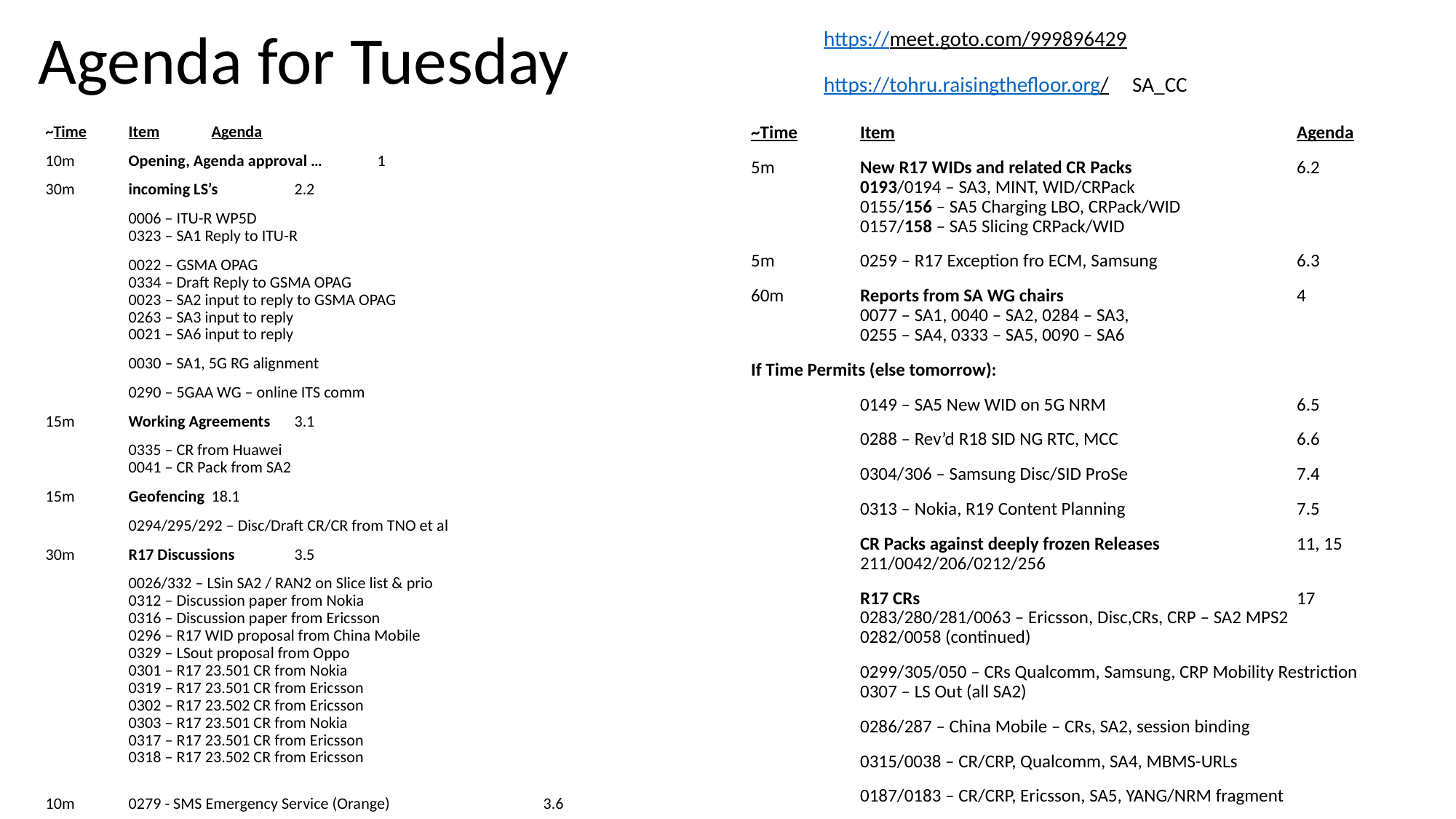

# Agenda for Tuesday
https://meet.goto.com/999896429
https://tohru.raisingthefloor.org/     SA_CC
~Time	Item				Agenda
10m	Opening, Agenda approval …	1
30m	incoming LS’s				2.2
	0006 – ITU-R WP5D
	0323 – SA1 Reply to ITU-R
	0022 – GSMA OPAG
	0334 – Draft Reply to GSMA OPAG
	0023 – SA2 input to reply to GSMA OPAG
	0263 – SA3 input to reply
	0021 – SA6 input to reply
	0030 – SA1, 5G RG alignment
	0290 – 5GAA WG – online ITS comm
15m	Working Agreements			3.1
	0335 – CR from Huawei
	0041 – CR Pack from SA2
15m	Geofencing 				18.1
	0294/295/292 – Disc/Draft CR/CR from TNO et al
30m	R17 Discussions			3.5
	0026/332 – LSin SA2 / RAN2 on Slice list & prio
	0312 – Discussion paper from Nokia
	0316 – Discussion paper from Ericsson
	0296 – R17 WID proposal from China Mobile
	0329 – LSout proposal from Oppo
	0301 – R17 23.501 CR from Nokia
	0319 – R17 23.501 CR from Ericsson
	0302 – R17 23.502 CR from Ericsson
	0303 – R17 23.501 CR from Nokia
	0317 – R17 23.501 CR from Ericsson
	0318 – R17 23.502 CR from Ericsson
10m	0279 - SMS Emergency Service (Orange)		3.6

~Time	Item				Agenda
5m	New R17 WIDs and related CR Packs		6.2
	0193/0194 – SA3, MINT, WID/CRPack
	0155/156 – SA5 Charging LBO, CRPack/WID
	0157/158 – SA5 Slicing CRPack/WID
5m 	0259 – R17 Exception fro ECM, Samsung		6.3
60m	Reports from SA WG chairs			4
	0077 – SA1, 0040 – SA2, 0284 – SA3,
	0255 – SA4, 0333 – SA5, 0090 – SA6
If Time Permits (else tomorrow):
	0149 – SA5 New WID on 5G NRM		6.5
	0288 – Rev’d R18 SID NG RTC, MCC		6.6
	0304/306 – Samsung Disc/SID ProSe		7.4
	0313 – Nokia, R19 Content Planning		7.5
	CR Packs against deeply frozen Releases		11, 15
	211/0042/206/0212/256
	R17 CRs				17
	0283/280/281/0063 – Ericsson, Disc,CRs, CRP – SA2 MPS2
	0282/0058 (continued)
	0299/305/050 – CRs Qualcomm, Samsung, CRP Mobility Restriction
	0307 – LS Out (all SA2)
	0286/287 – China Mobile – CRs, SA2, session binding
	0315/0038 – CR/CRP, Qualcomm, SA4, MBMS-URLs
	0187/0183 – CR/CRP, Ericsson, SA5, YANG/NRM fragment